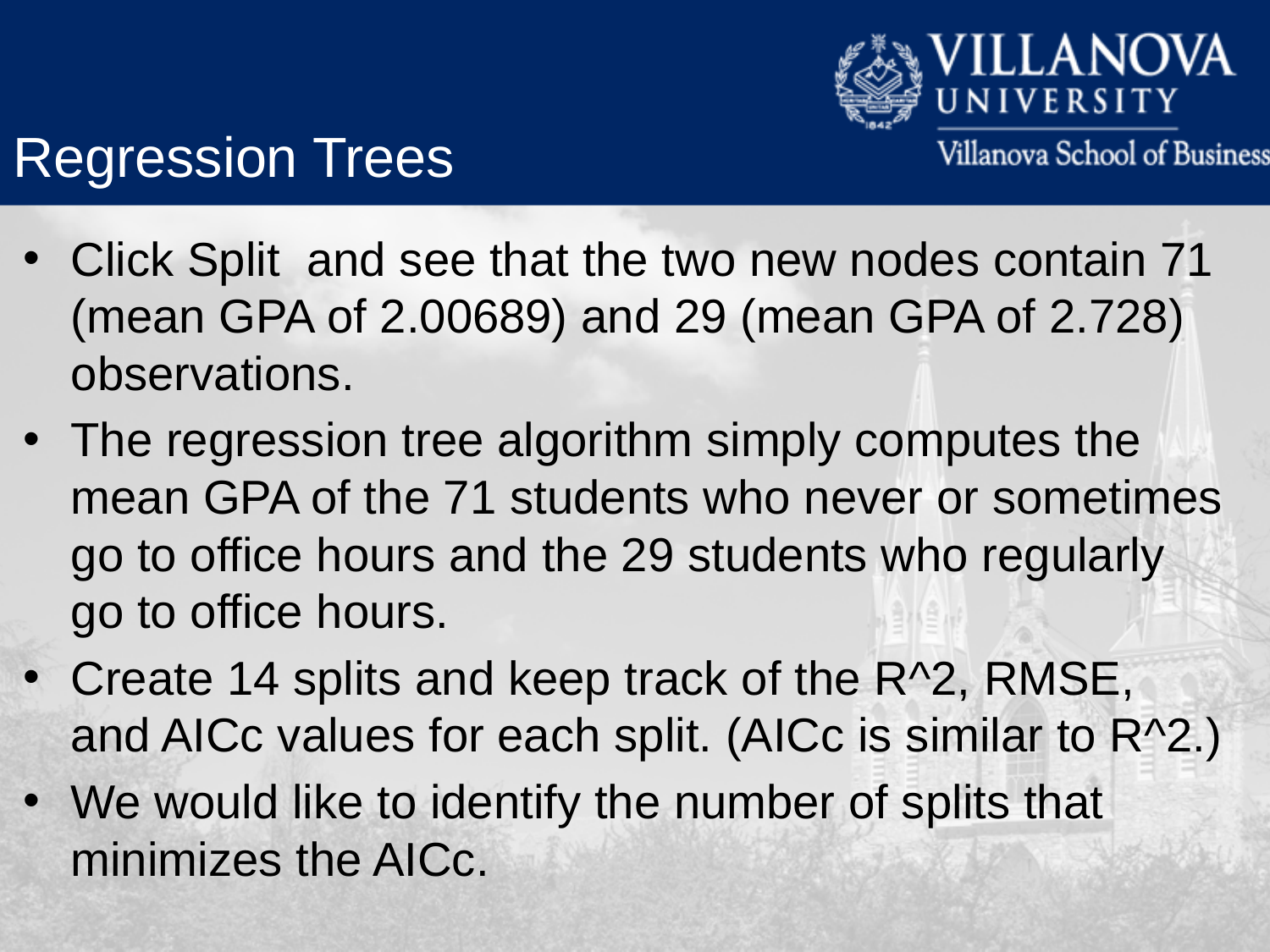

Regression Trees
Click Split  and see that the two new nodes contain 71 (mean GPA of 2.00689) and 29 (mean GPA of 2.728) observations.
The regression tree algorithm simply computes the mean GPA of the 71 students who never or sometimes go to office hours and the 29 students who regularly go to office hours.
Create 14 splits and keep track of the R^2, RMSE, and AICc values for each split. (AICc is similar to R^2.)
We would like to identify the number of splits that minimizes the AICc.